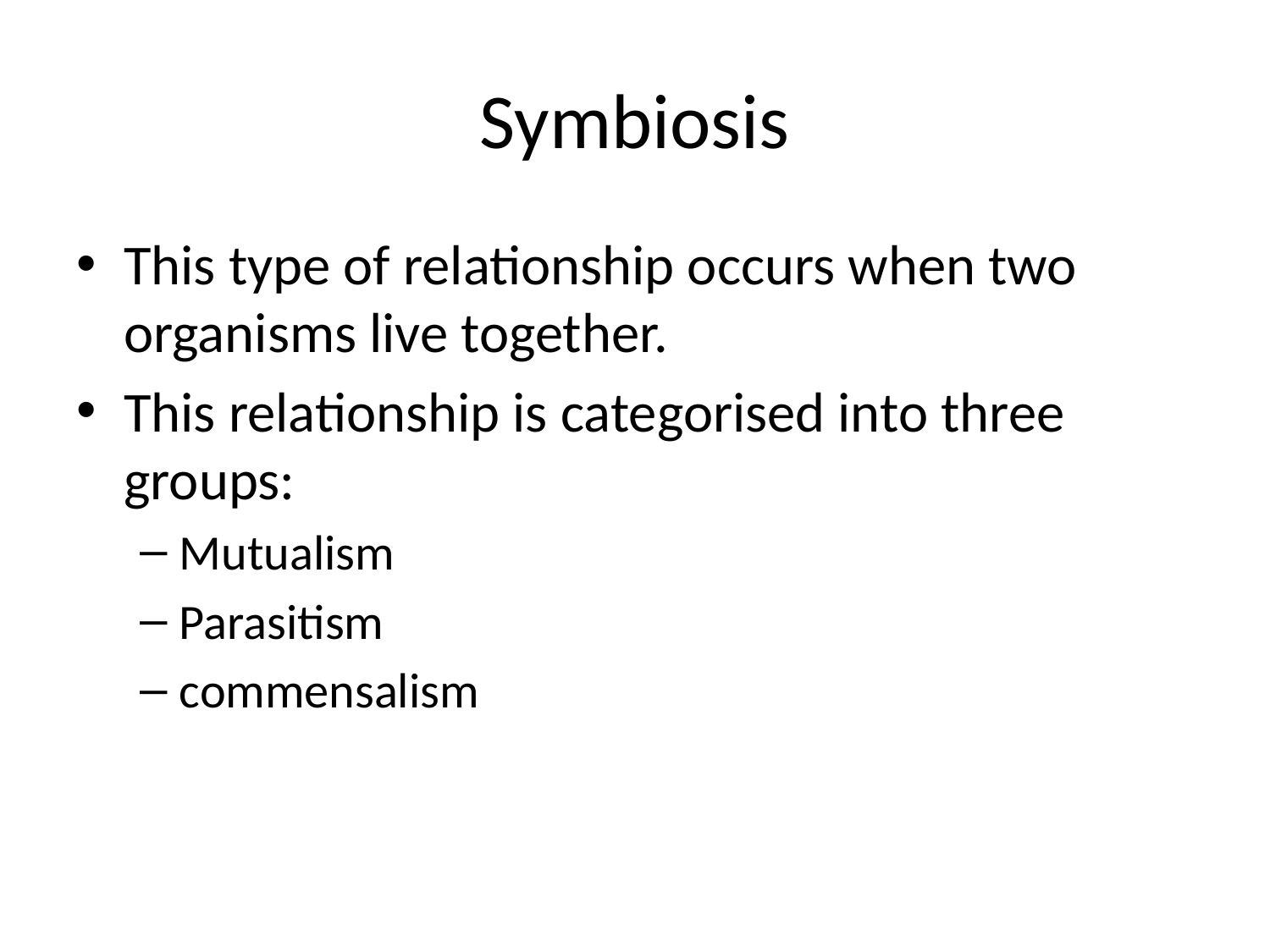

# Symbiosis
This type of relationship occurs when two organisms live together.
This relationship is categorised into three groups:
Mutualism
Parasitism
commensalism